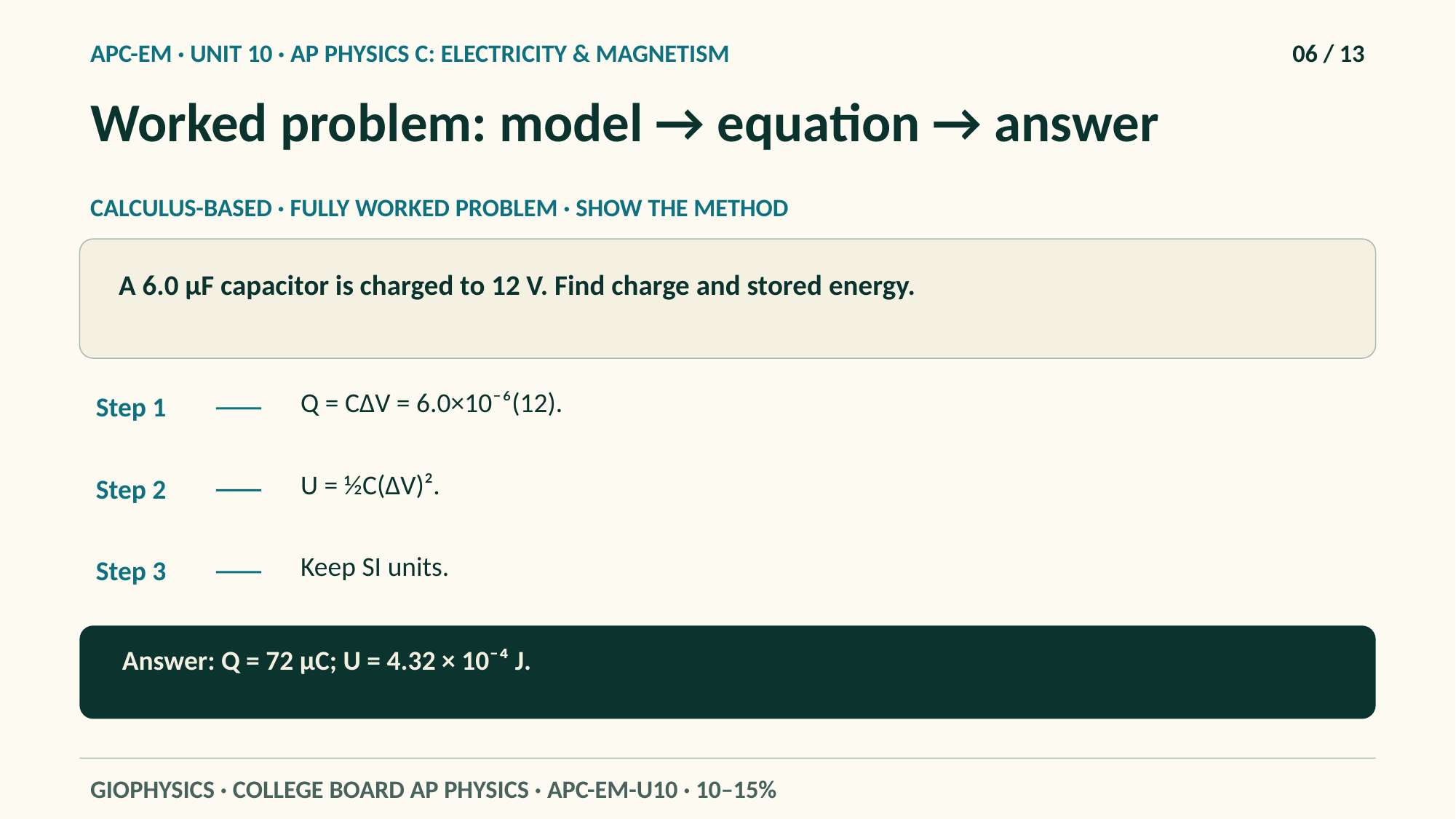

APC-EM · UNIT 10 · AP PHYSICS C: ELECTRICITY & MAGNETISM
06 / 13
Worked problem: model → equation → answer
CALCULUS-BASED · FULLY WORKED PROBLEM · SHOW THE METHOD

A 6.0 μF capacitor is charged to 12 V. Find charge and stored energy.
Q = CΔV = 6.0×10⁻⁶(12).
Step 1

U = ½C(ΔV)².
Step 2

Keep SI units.
Step 3

Answer: Q = 72 μC; U = 4.32 × 10⁻⁴ J.

GIOPHYSICS · COLLEGE BOARD AP PHYSICS · APC-EM-U10 · 10–15%